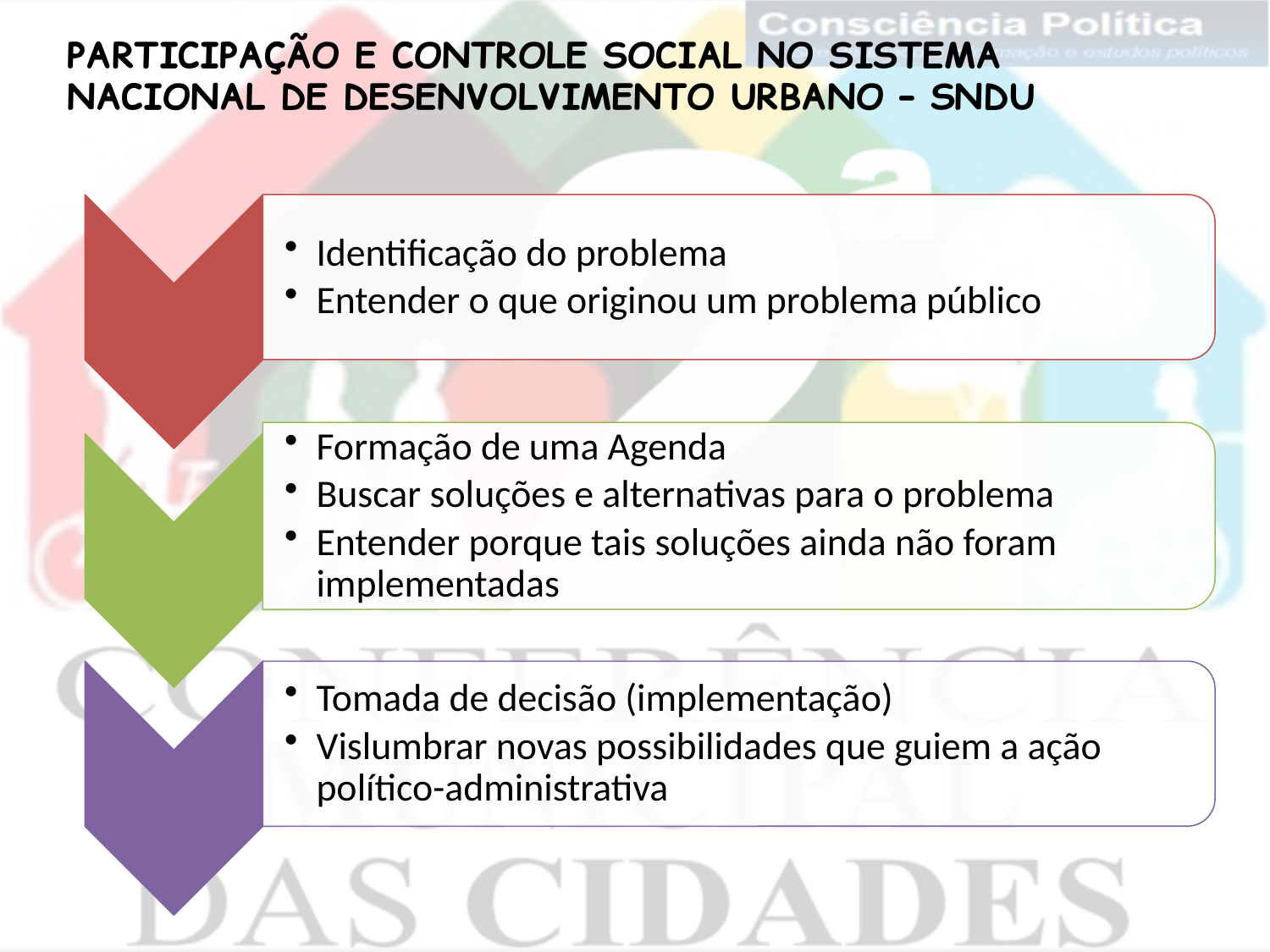

PARTICIPAÇÃO E CONTROLE SOCIAL NO SISTEMA NACIONAL DE DESENVOLVIMENTO URBANO – SNDU

Identificação do problema
Entender o que originou um problema público

Formação de uma Agenda
Buscar soluções e alternativas para o problema
Entender porque tais soluções ainda não foram implementadas

Tomada de decisão (implementação)
Vislumbrar novas possibilidades que guiem a ação político-administrativa